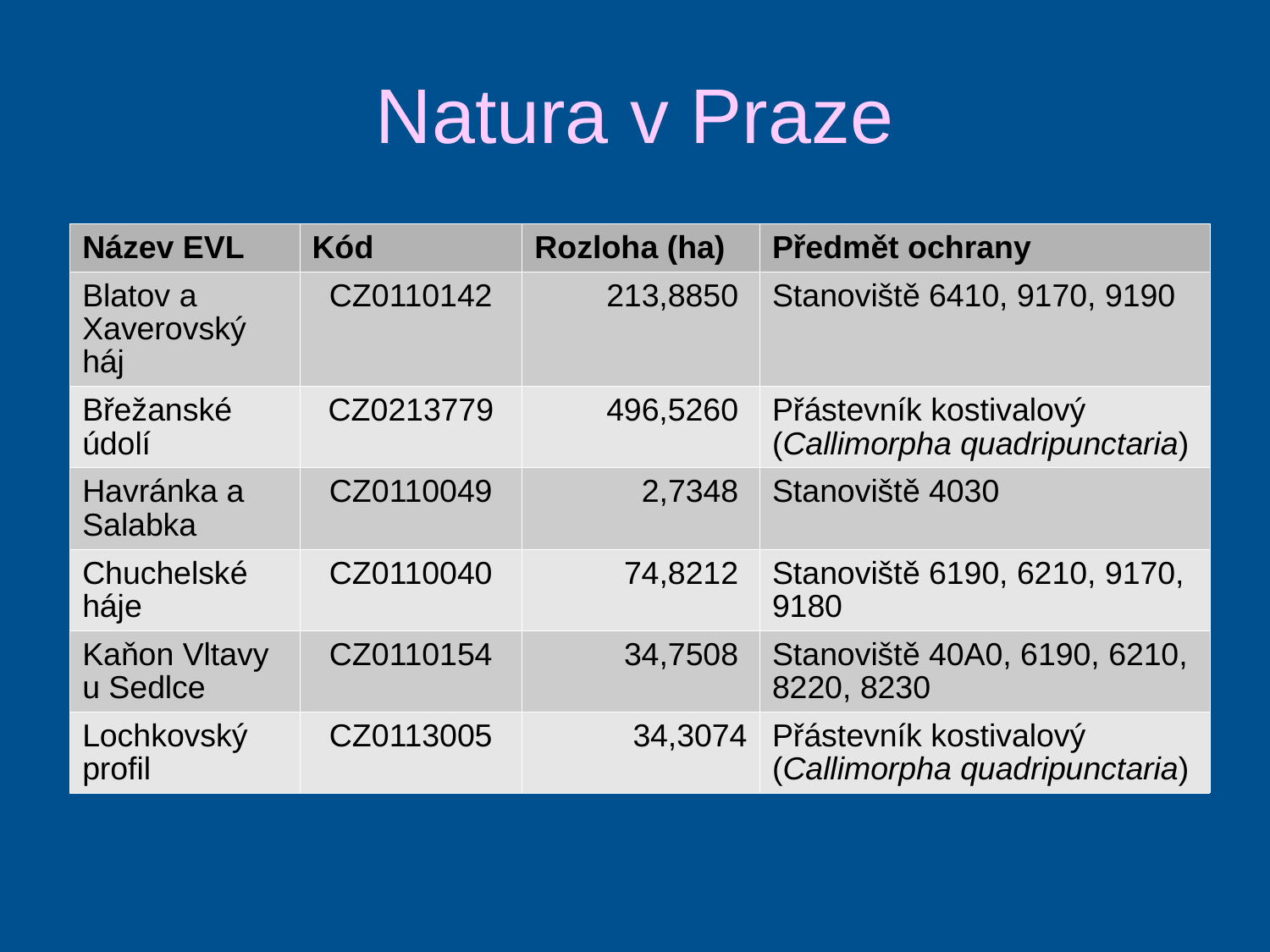

Natura v Praze
| Název EVL | Kód | Rozloha (ha) | Předmět ochrany |
| --- | --- | --- | --- |
| Blatov a Xaverovský háj | CZ0110142 | 213,8850 | Stanoviště 6410, 9170, 9190 |
| Břežanské údolí | CZ0213779 | 496,5260 | Přástevník kostivalový (Callimorpha quadripunctaria) |
| Havránka a Salabka | CZ0110049 | 2,7348 | Stanoviště 4030 |
| Chuchelské háje | CZ0110040 | 74,8212 | Stanoviště 6190, 6210, 9170, 9180 |
| Kaňon Vltavy u Sedlce | CZ0110154 | 34,7508 | Stanoviště 40A0, 6190, 6210, 8220, 8230 |
| Lochkovský profil | CZ0113005 | 34,3074 | Přástevník kostivalový (Callimorpha quadripunctaria) |